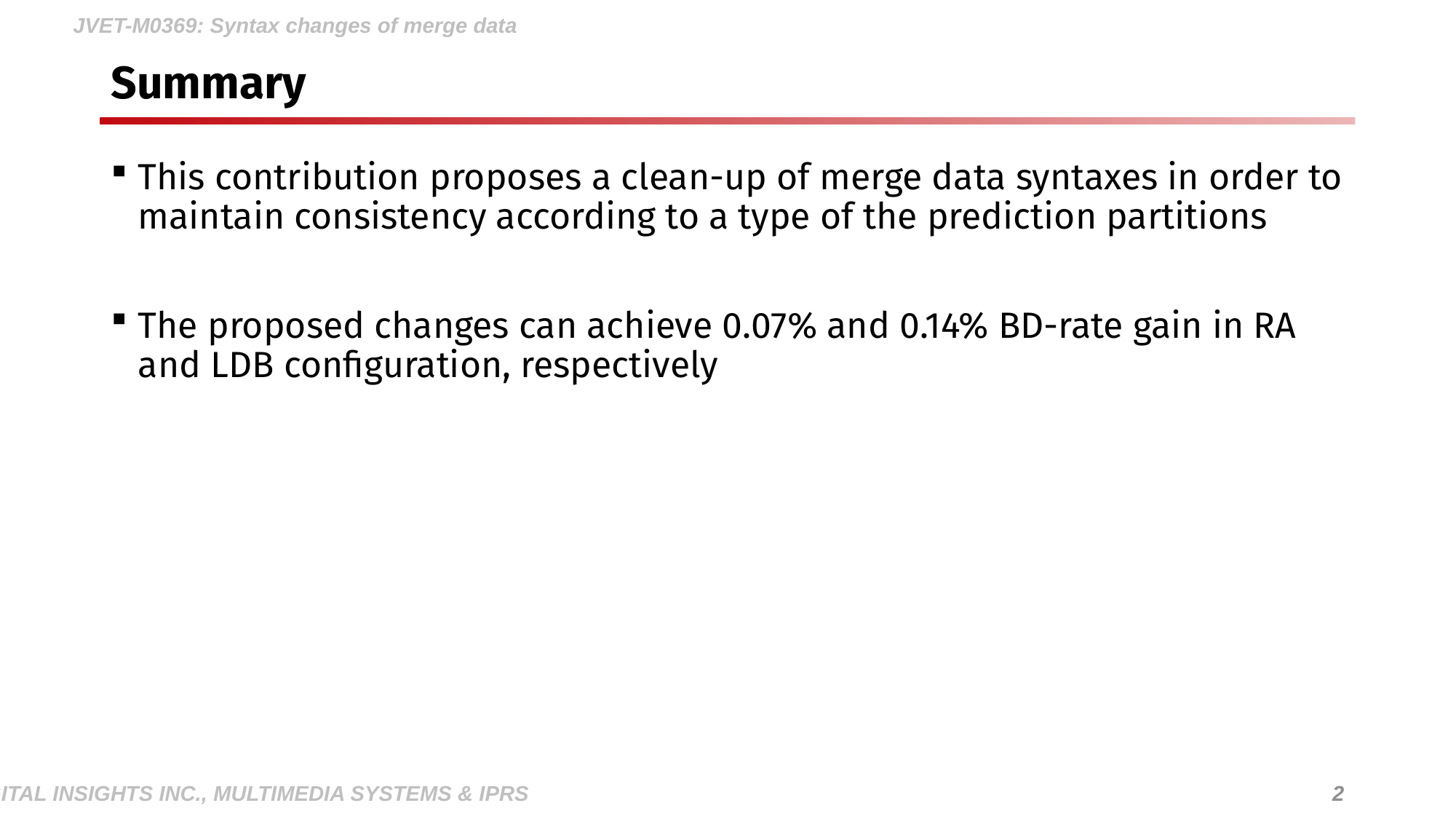

# Summary
This contribution proposes a clean-up of merge data syntaxes in order to maintain consistency according to a type of the prediction partitions

The proposed changes can achieve 0.07% and 0.14% BD-rate gain in RA and LDB configuration, respectively
2